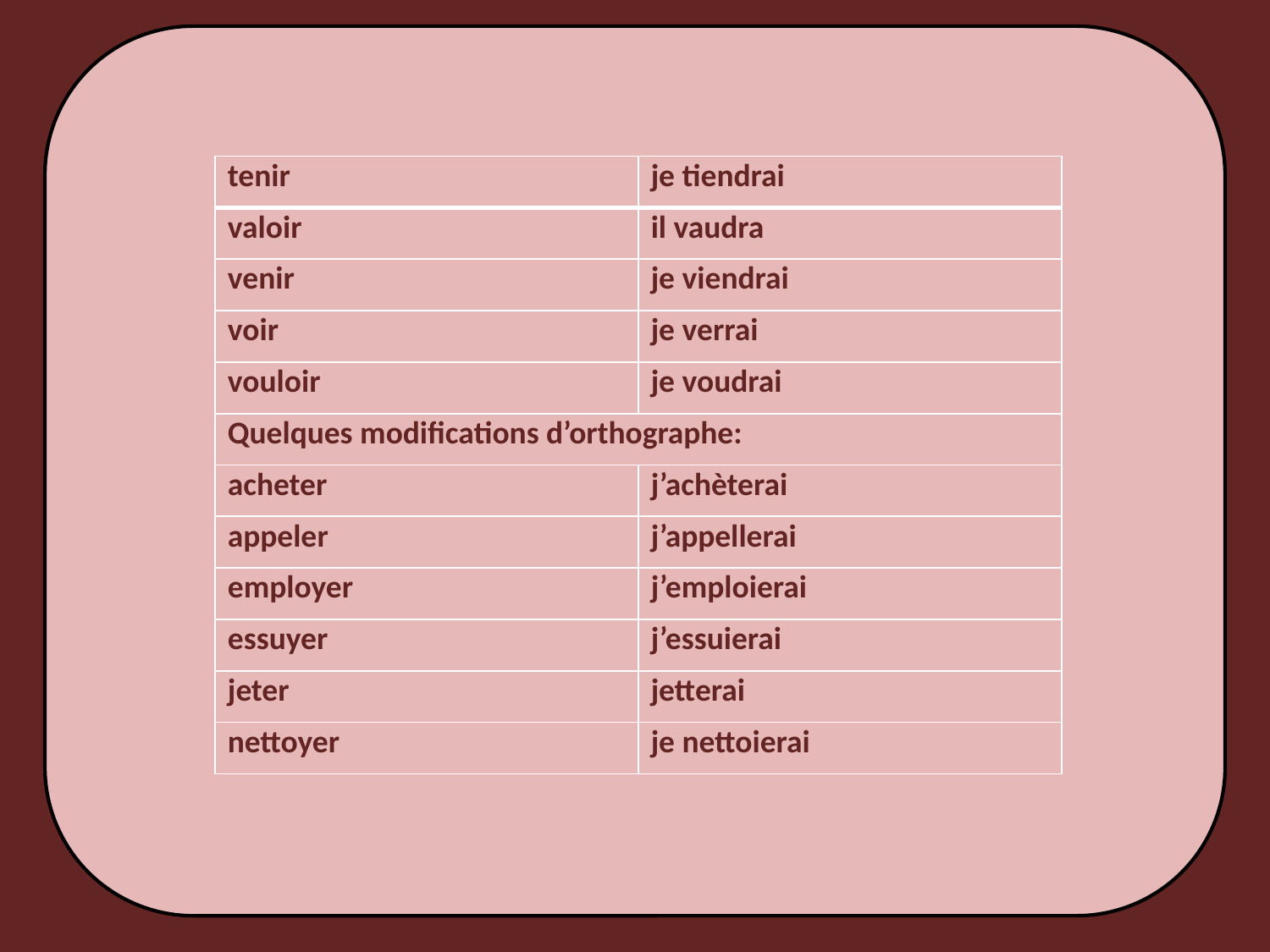

| tenir | je tiendrai |
| --- | --- |
| valoir | il vaudra |
| venir | je viendrai |
| voir | je verrai |
| vouloir | je voudrai |
| Quelques modifications d’orthographe: |  |
| acheter | j’achèterai |
| appeler | j’appellerai |
| employer | j’emploierai |
| essuyer | j’essuierai |
| jeter | jetterai |
| nettoyer | je nettoierai |